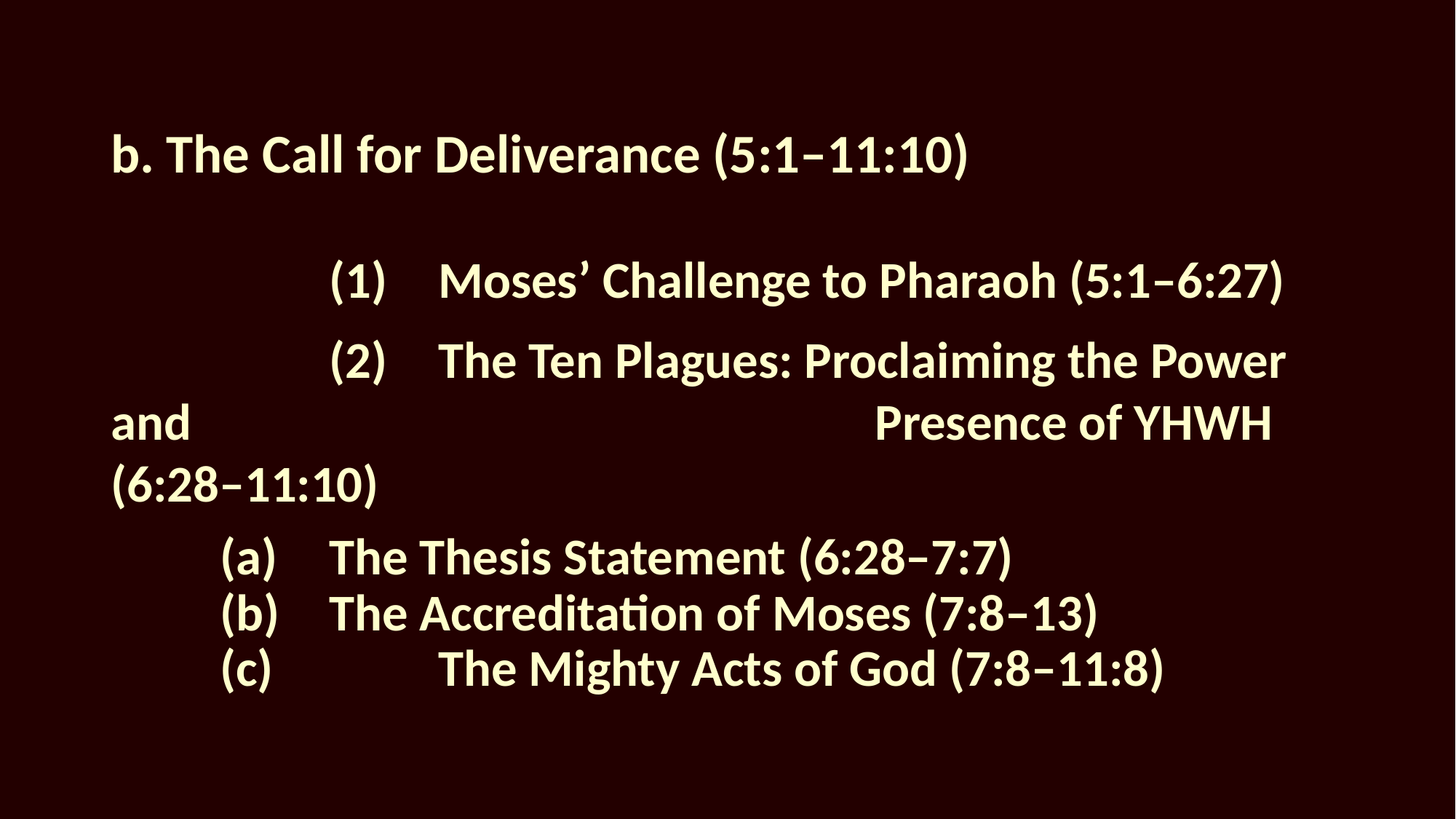

# b.	The Call for Deliverance (5:1–11:10)
		(1)	Moses’ Challenge to Pharaoh (5:1–6:27)
		(2)	The Ten Plagues: Proclaiming the Power and 							Presence of YHWH (6:28–11:10)
(a)	The Thesis Statement (6:28–7:7)
(b)	The Accreditation of Moses (7:8–13)
(c)		The Mighty Acts of God (7:8–11:8)